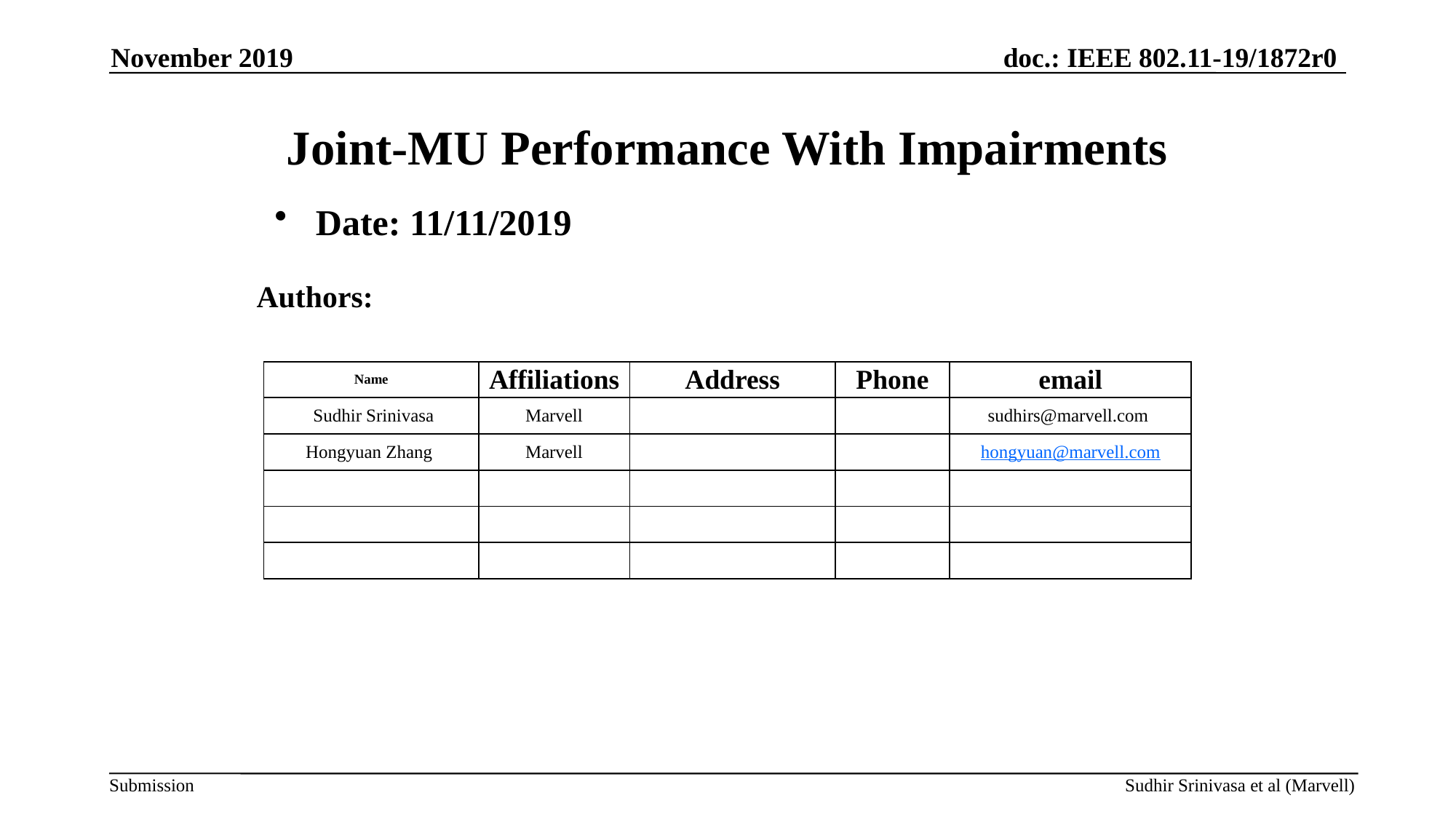

November 2019
# Joint-MU Performance With Impairments
Date: 11/11/2019
Authors:
| Name | Affiliations | Address | Phone | email |
| --- | --- | --- | --- | --- |
| Sudhir Srinivasa | Marvell |  |  | sudhirs@marvell.com |
| Hongyuan Zhang | Marvell |  |  | hongyuan@marvell.com |
|  |  |  |  |  |
|  |  |  |  |  |
|  |  |  |  |  |
Sudhir Srinivasa et al (Marvell)